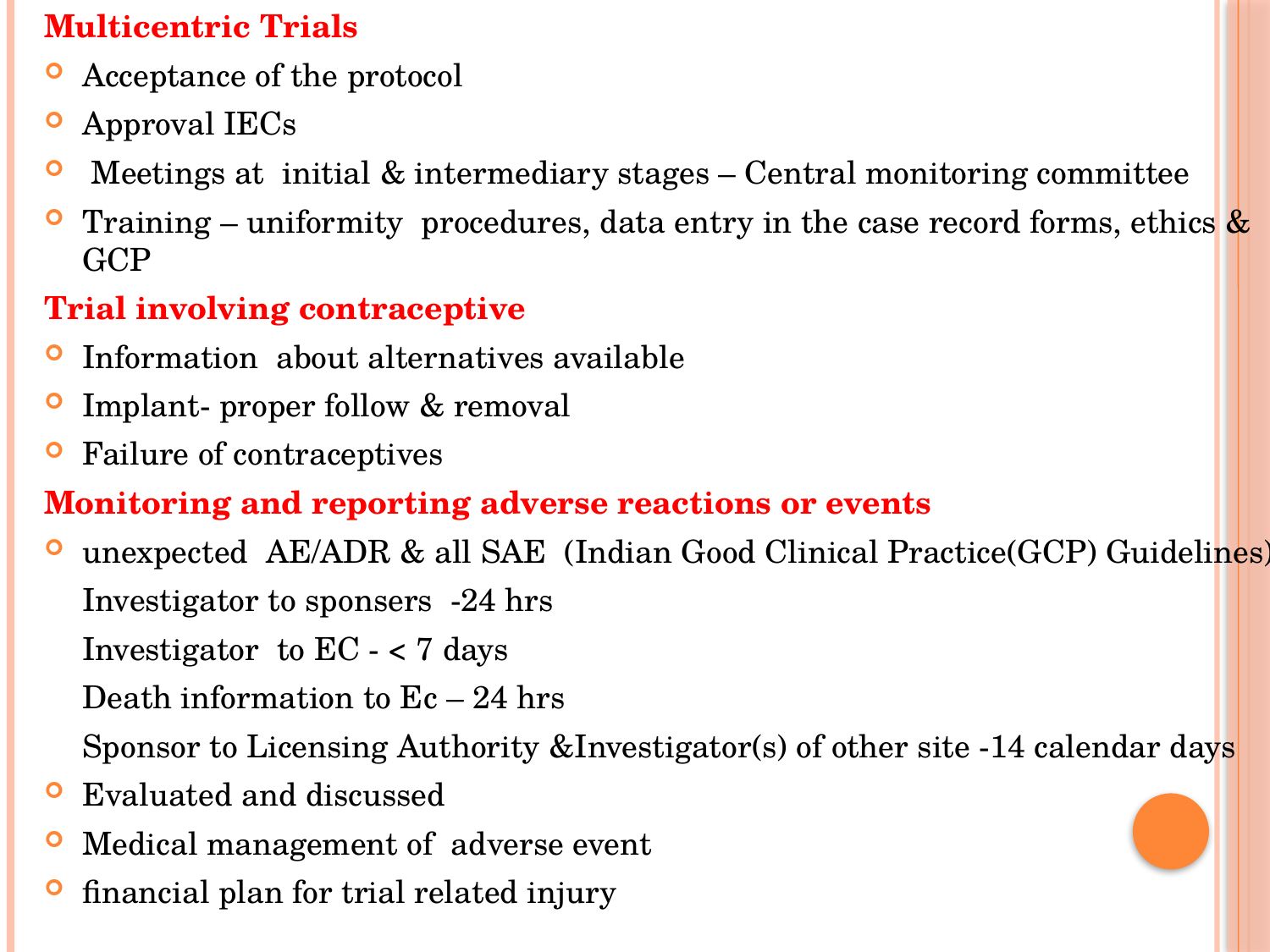

Multicentric Trials
Acceptance of the protocol
Approval IECs
 Meetings at  initial & intermediary stages – Central monitoring committee
Training – uniformity  procedures, data entry in the case record forms, ethics & GCP
Trial involving contraceptive
Information  about alternatives available
Implant- proper follow & removal
Failure of contraceptives
Monitoring and reporting adverse reactions or events
unexpected  AE/ADR & all SAE  (Indian Good Clinical Practice(GCP) Guidelines)
	Investigator to sponsers  -24 hrs
	Investigator  to EC - < 7 days
	Death information to Ec – 24 hrs
	Sponsor to Licensing Authority &Investigator(s) of other site -14 calendar days
Evaluated and discussed
Medical management of  adverse event
financial plan for trial related injury